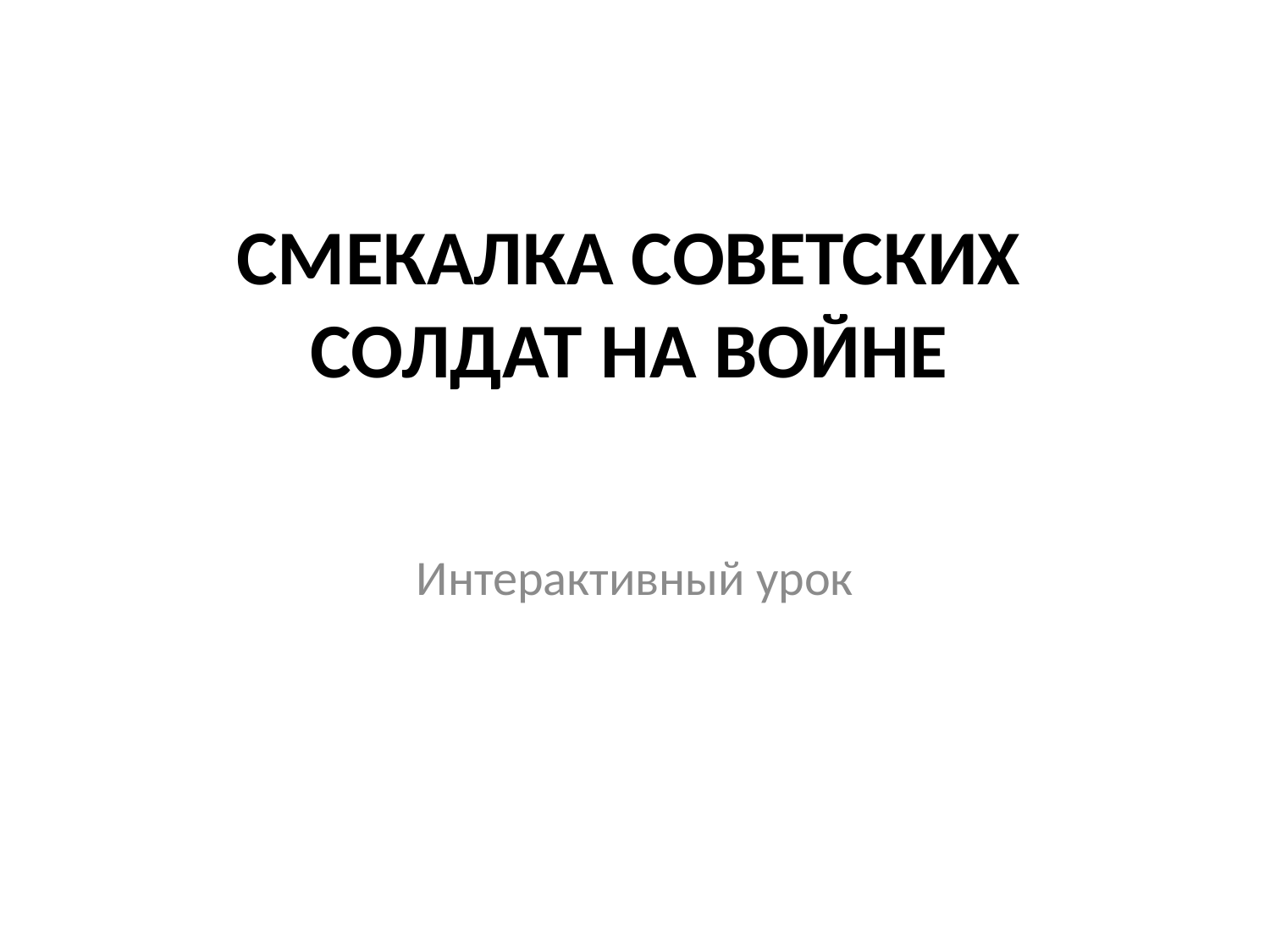

# СМЕКАЛКА СОВЕТСКИХ СОЛДАТ НА ВОЙНЕ
Интерактивный урок